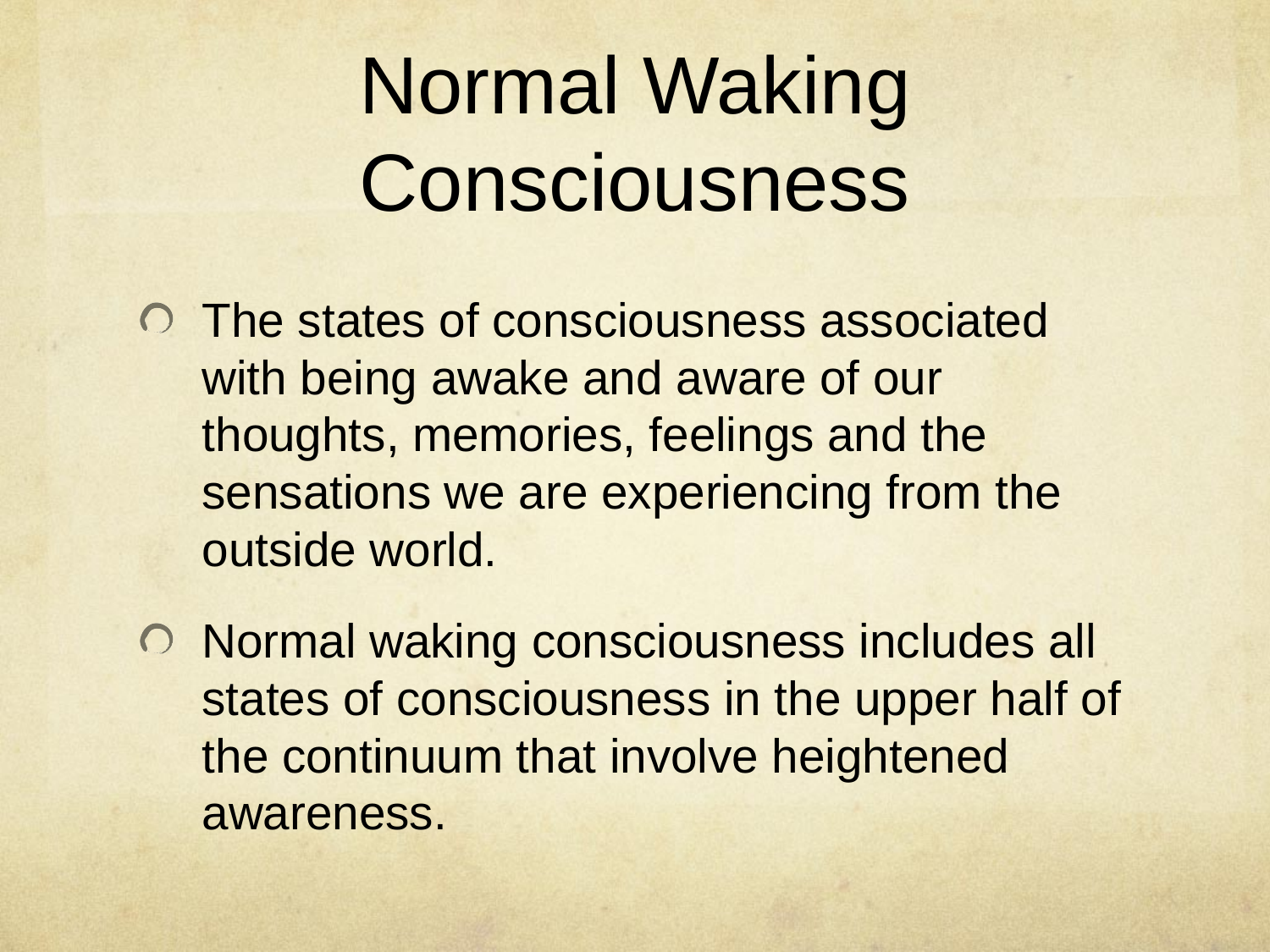

# Normal Waking Consciousness
The states of consciousness associated with being awake and aware of our thoughts, memories, feelings and the sensations we are experiencing from the outside world.
Normal waking consciousness includes all states of consciousness in the upper half of the continuum that involve heightened awareness.